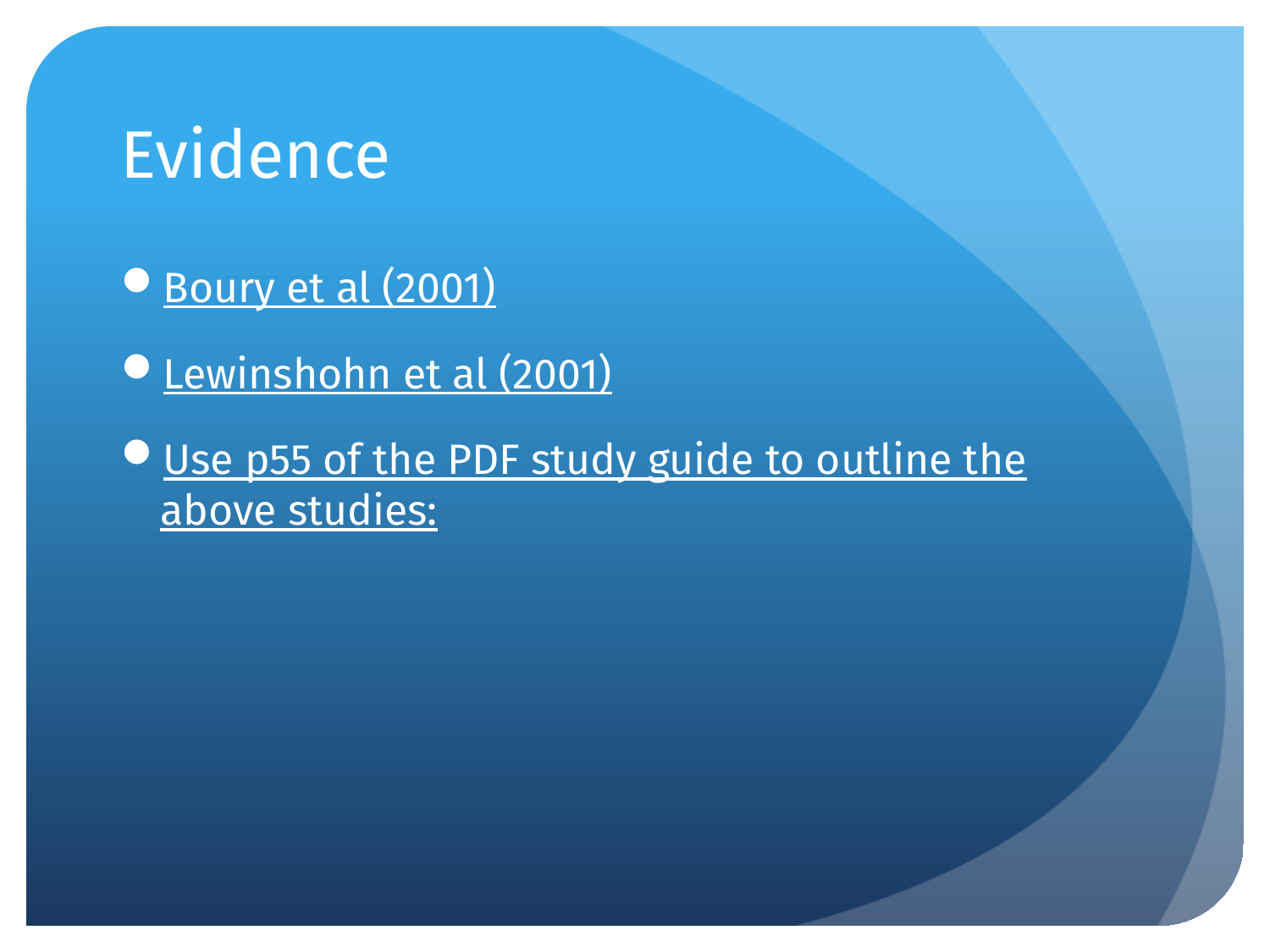

# Evidence
Boury et al (2001)
Lewinshohn et al (2001)
Use p55 of the PDF study guide to outline the above studies: